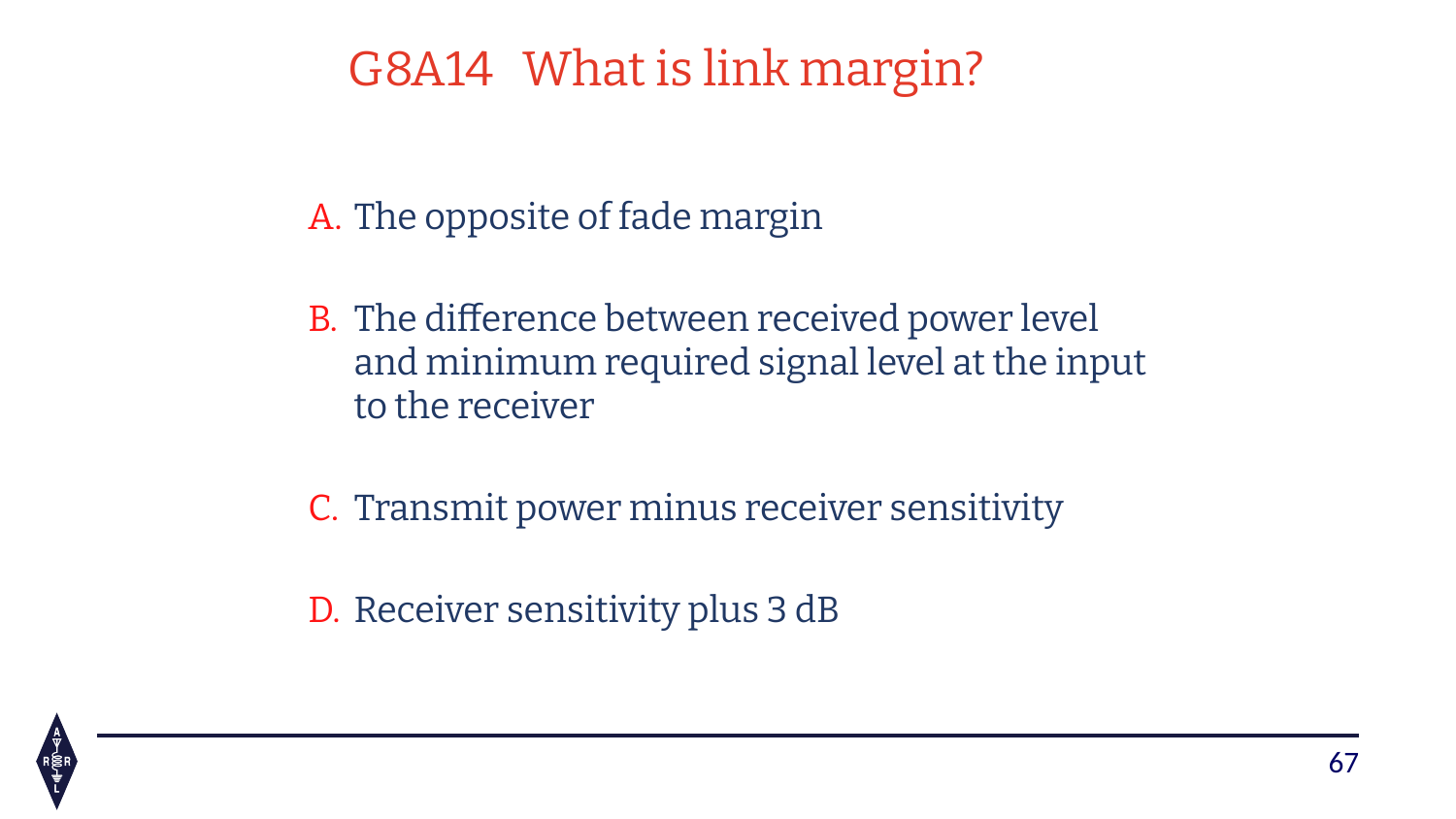

# G8A14   What is link margin?
The opposite of fade margin

The difference between received power level and minimum required signal level at the input to the receiver

Transmit power minus receiver sensitivity

Receiver sensitivity plus 3 dB
67